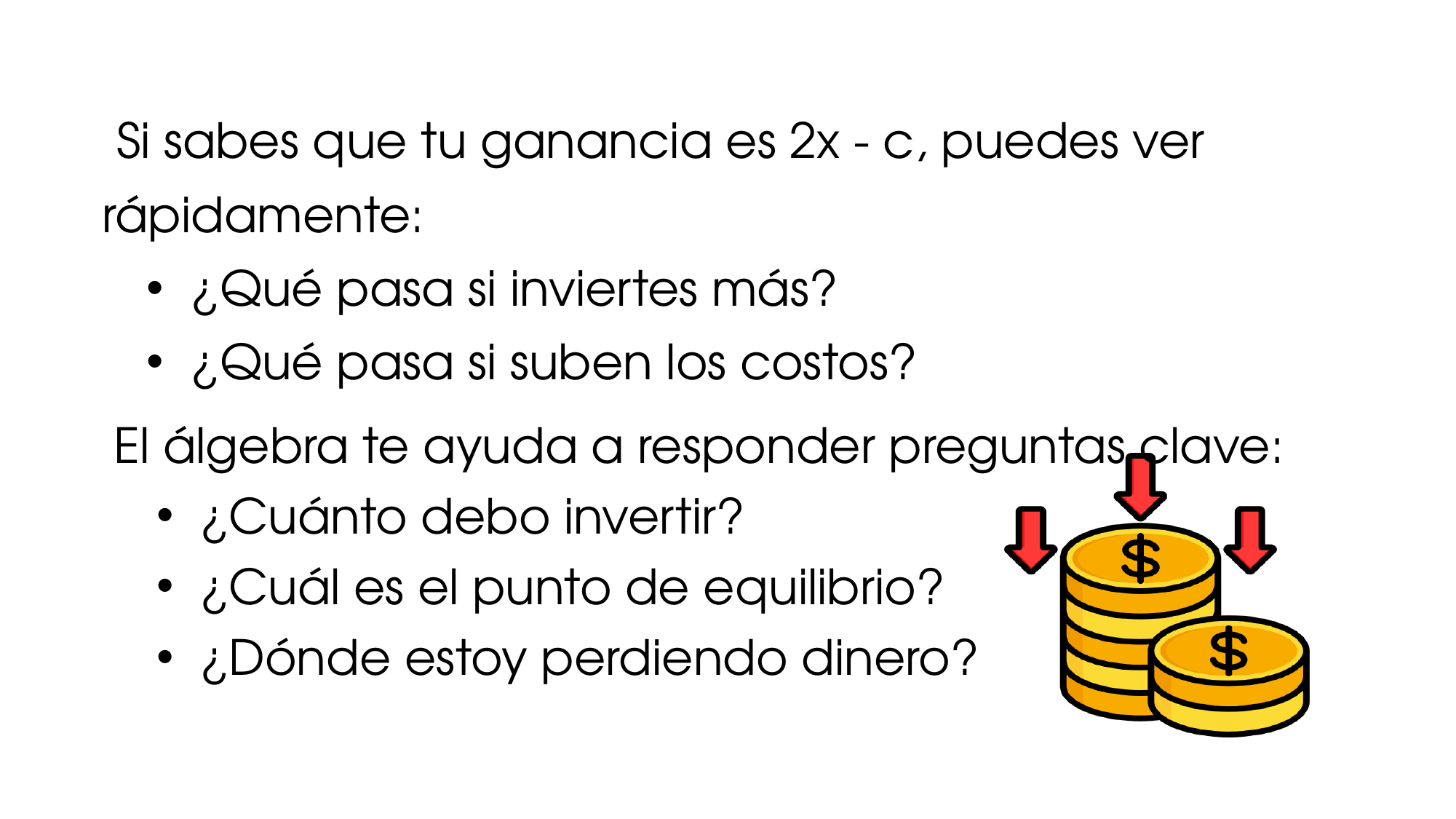

Si sabes que tu ganancia es 2x - c, puedes ver rápidamente:
¿Qué pasa si inviertes más?
¿Qué pasa si suben los costos?

El álgebra te ayuda a responder preguntas clave:
¿Cuánto debo invertir?
¿Cuál es el punto de equilibrio?
¿Dónde estoy perdiendo dinero?